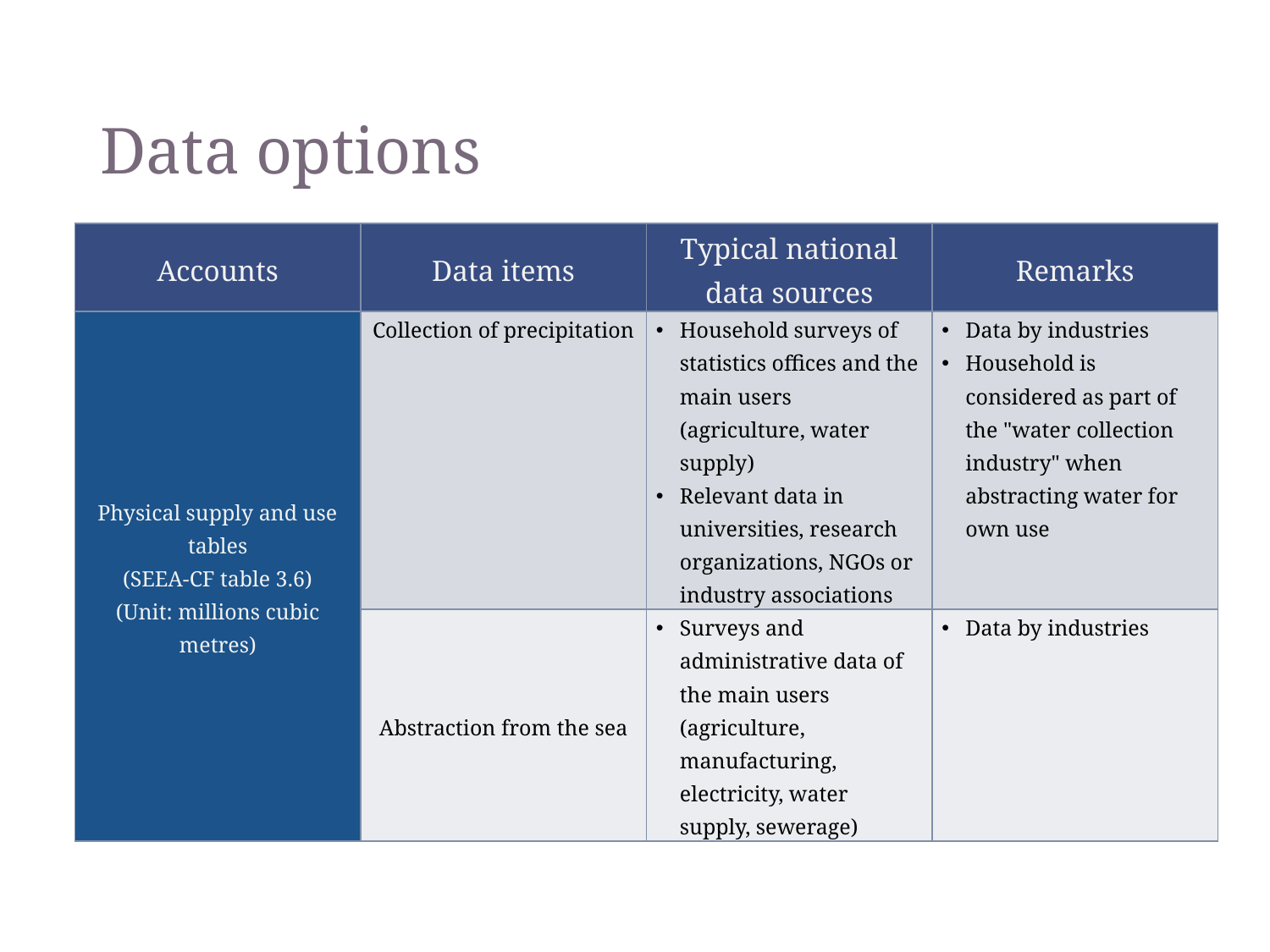

# Data options
| Accounts | Data items | Typical national data sources | Remarks |
| --- | --- | --- | --- |
| Physical supply and use tables (SEEA-CF table 3.6) (Unit: millions cubic metres) | Collection of precipitation | Household surveys of statistics offices and the main users (agriculture, water supply) Relevant data in universities, research organizations, NGOs or industry associations | Data by industries Household is considered as part of the "water collection industry" when abstracting water for own use |
|  | Abstraction from the sea | Surveys and administrative data of the main users (agriculture, manufacturing, electricity, water supply, sewerage) | Data by industries |
33
SEEA-CF - Water accounts